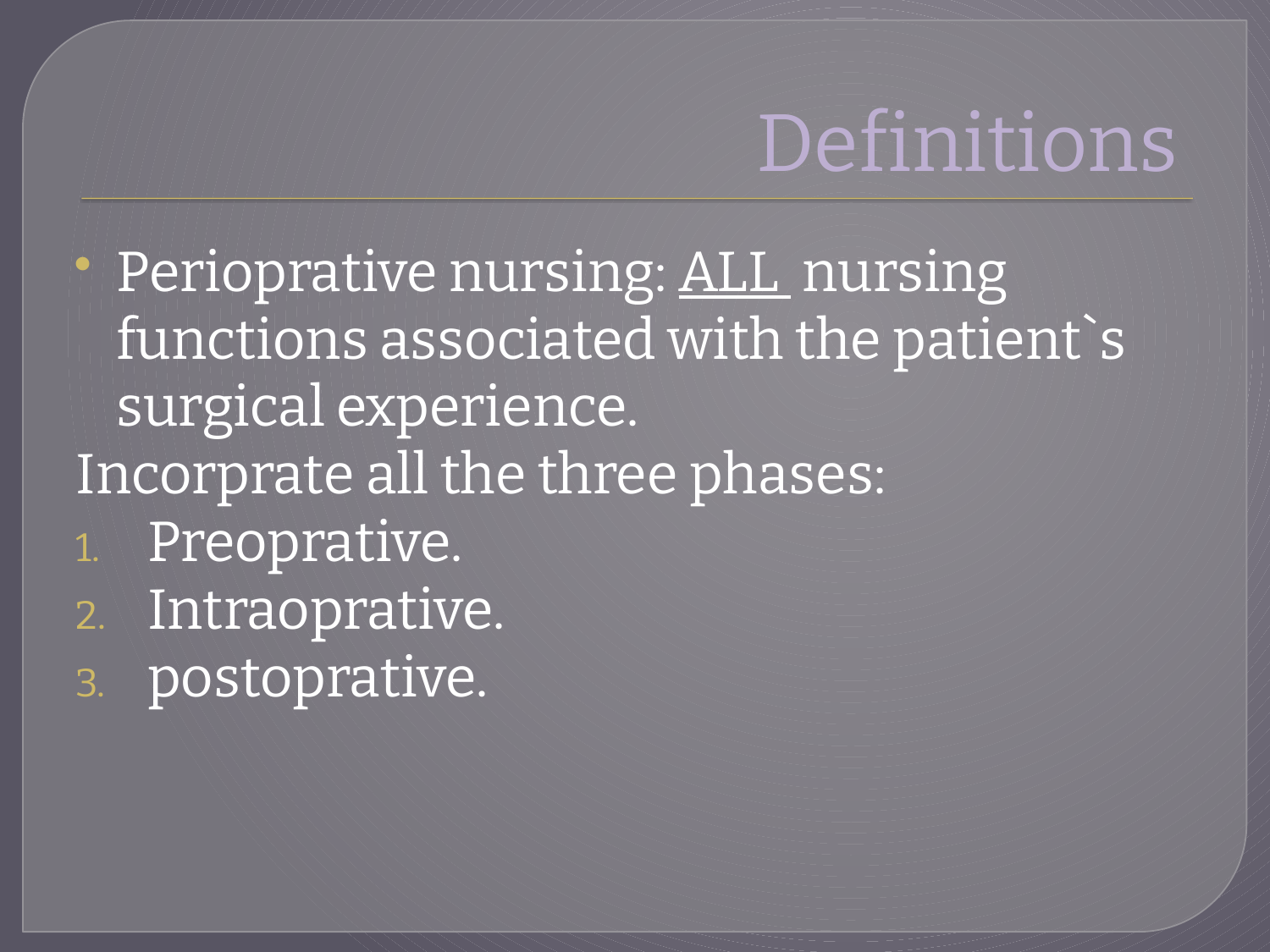

# Definitions
Perioprative nursing: ALL  nursing functions associated with the patient`s surgical experience.
Incorprate all the three phases:
Preoprative.
Intraoprative.
postoprative.